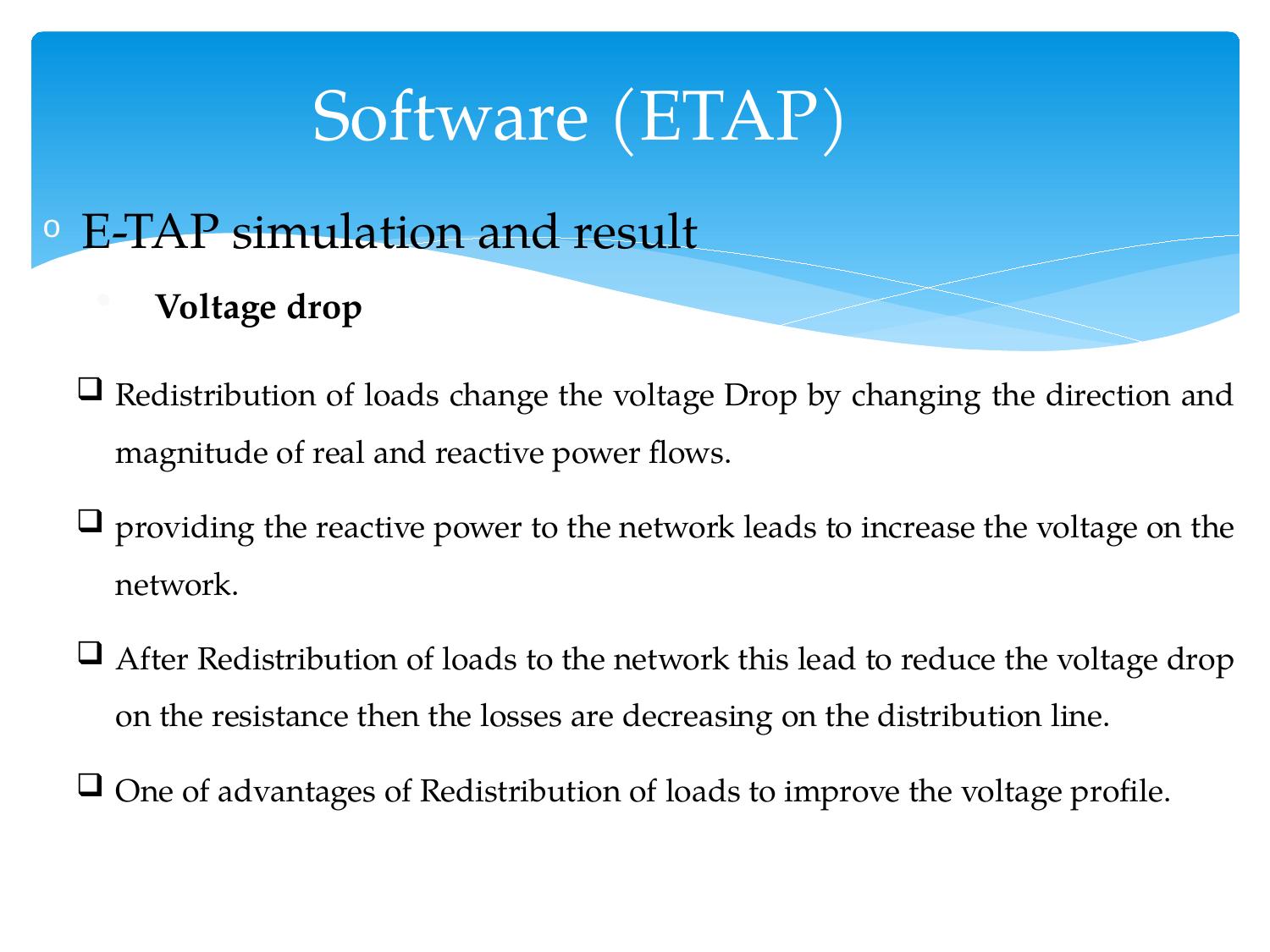

Software (ETAP)
E-TAP simulation and result
Voltage drop
Redistribution of loads change the voltage Drop by changing the direction and magnitude of real and reactive power flows.
providing the reactive power to the network leads to increase the voltage on the network.
After Redistribution of loads to the network this lead to reduce the voltage drop on the resistance then the losses are decreasing on the distribution line.
One of advantages of Redistribution of loads to improve the voltage profile.